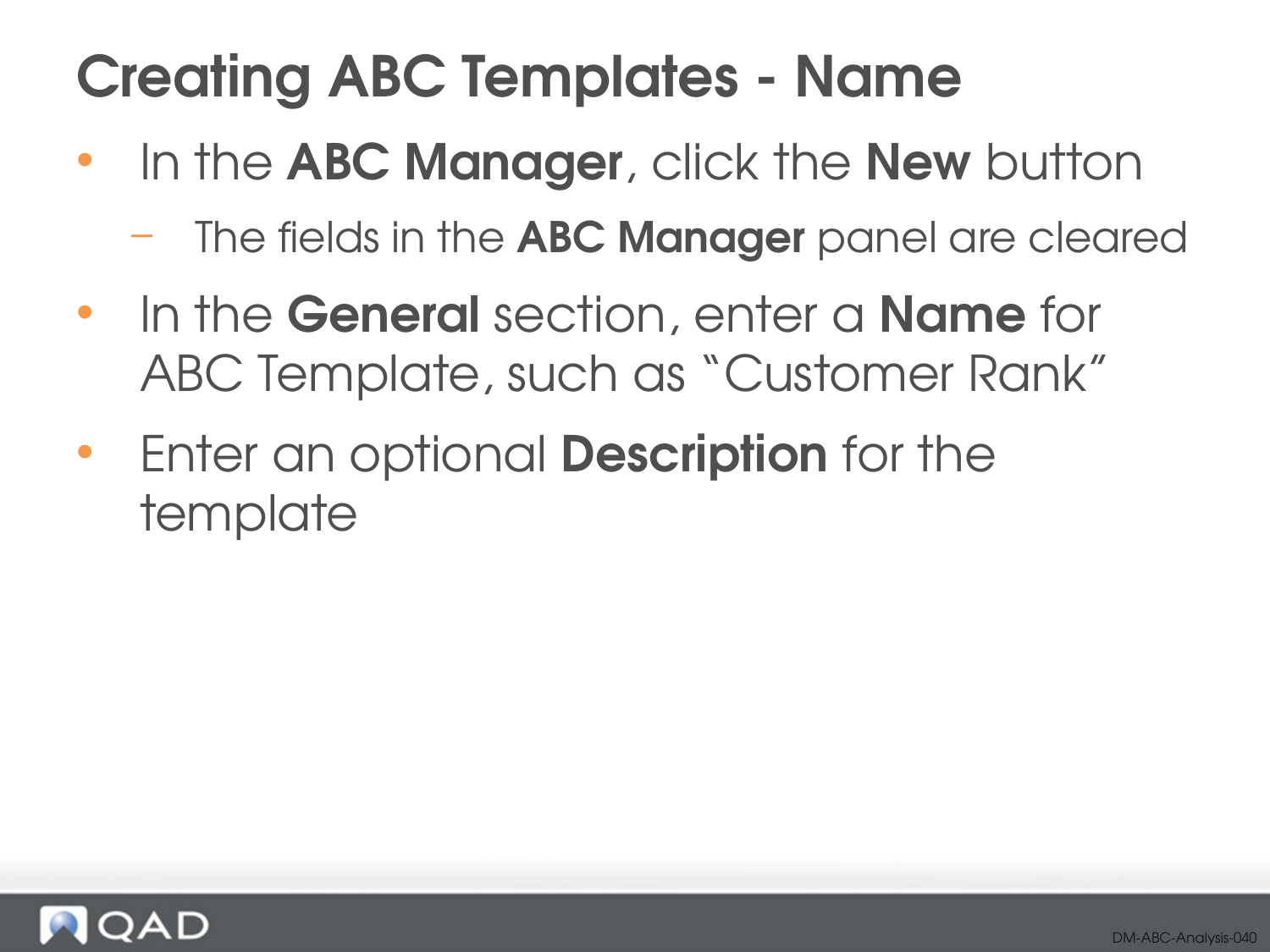

# Creating ABC Templates - Name
In the ABC Manager, click the New button
The fields in the ABC Manager panel are cleared
In the General section, enter a Name for ABC Template, such as “Customer Rank”
Enter an optional Description for the template
DM-ABC-Analysis-040